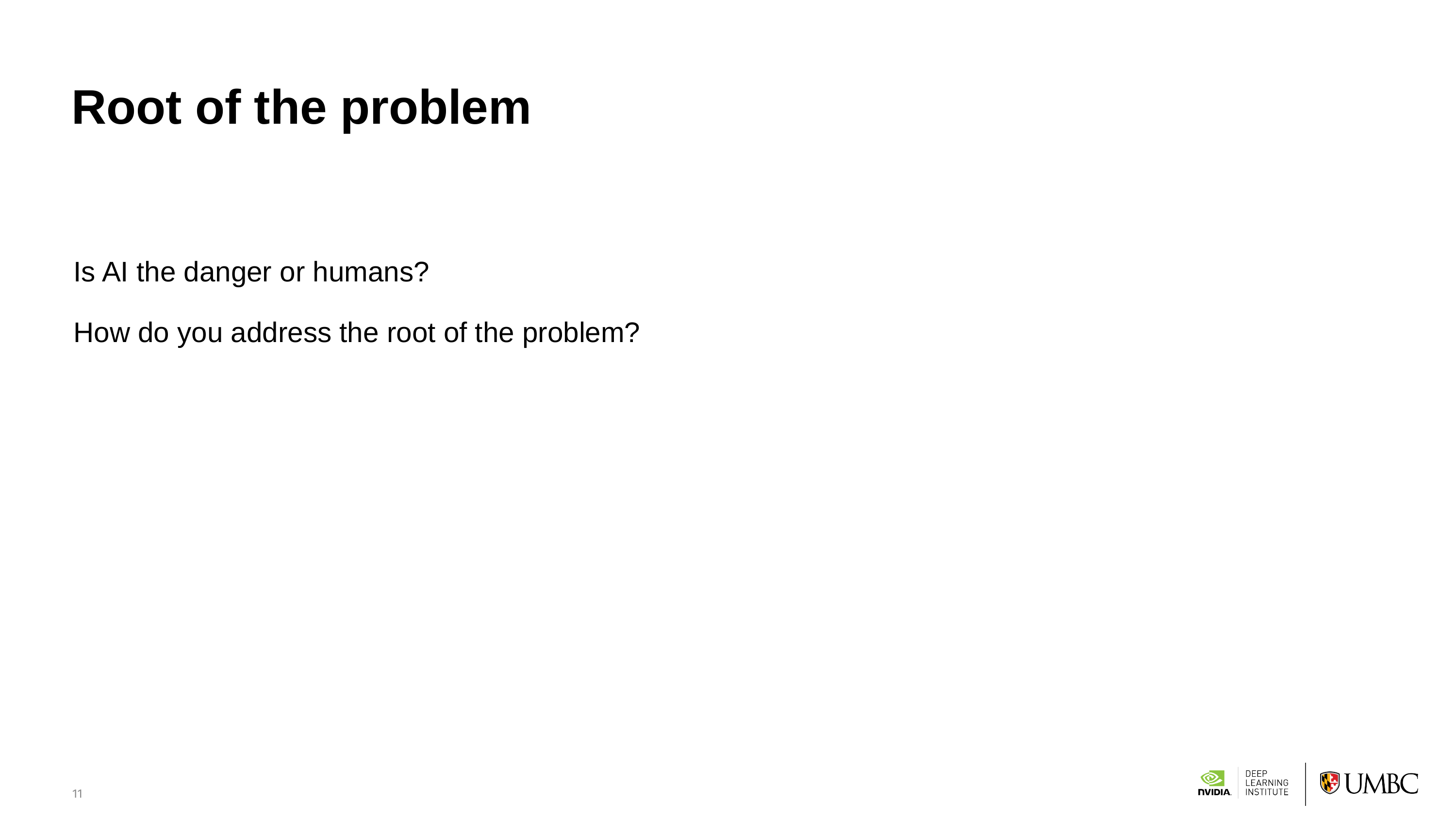

# Root of the problem
Is AI the danger or humans?
How do you address the root of the problem?